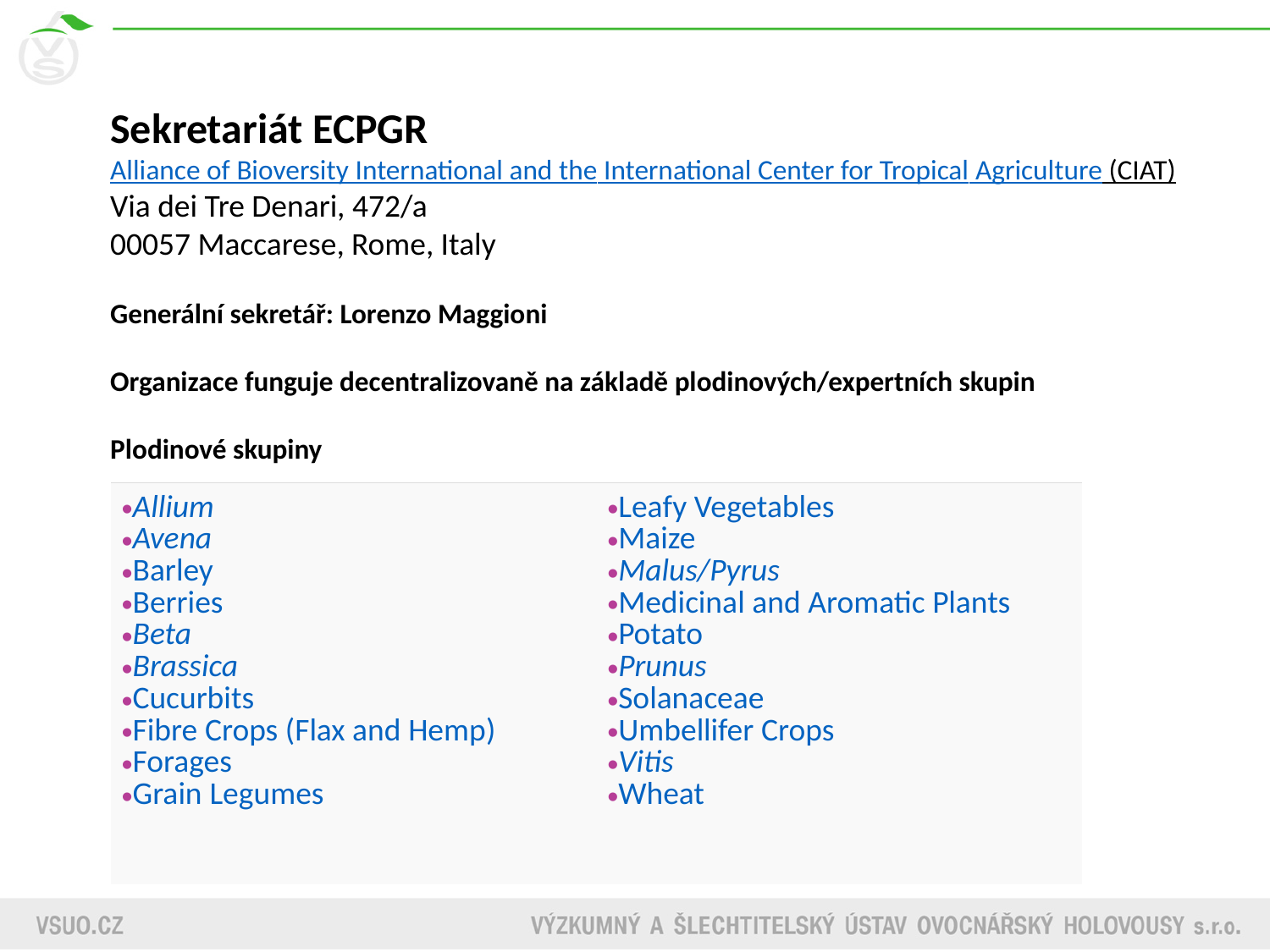

Sekretariát ECPGR
Alliance of Bioversity International and the International Center for Tropical Agriculture (CIAT)
Via dei Tre Denari, 472/a
00057 Maccarese, Rome, Italy

Generální sekretář: Lorenzo Maggioni

Organizace funguje decentralizovaně na základě plodinových/expertních skupin

Plodinové skupiny

| Allium Avena Barley Berries Beta Brassica Cucurbits Fibre Crops (Flax and Hemp) Forages Grain Legumes | Leafy Vegetables Maize Malus/Pyrus Medicinal and Aromatic Plants Potato Prunus Solanaceae Umbellifer Crops Vitis Wheat |
| --- | --- |